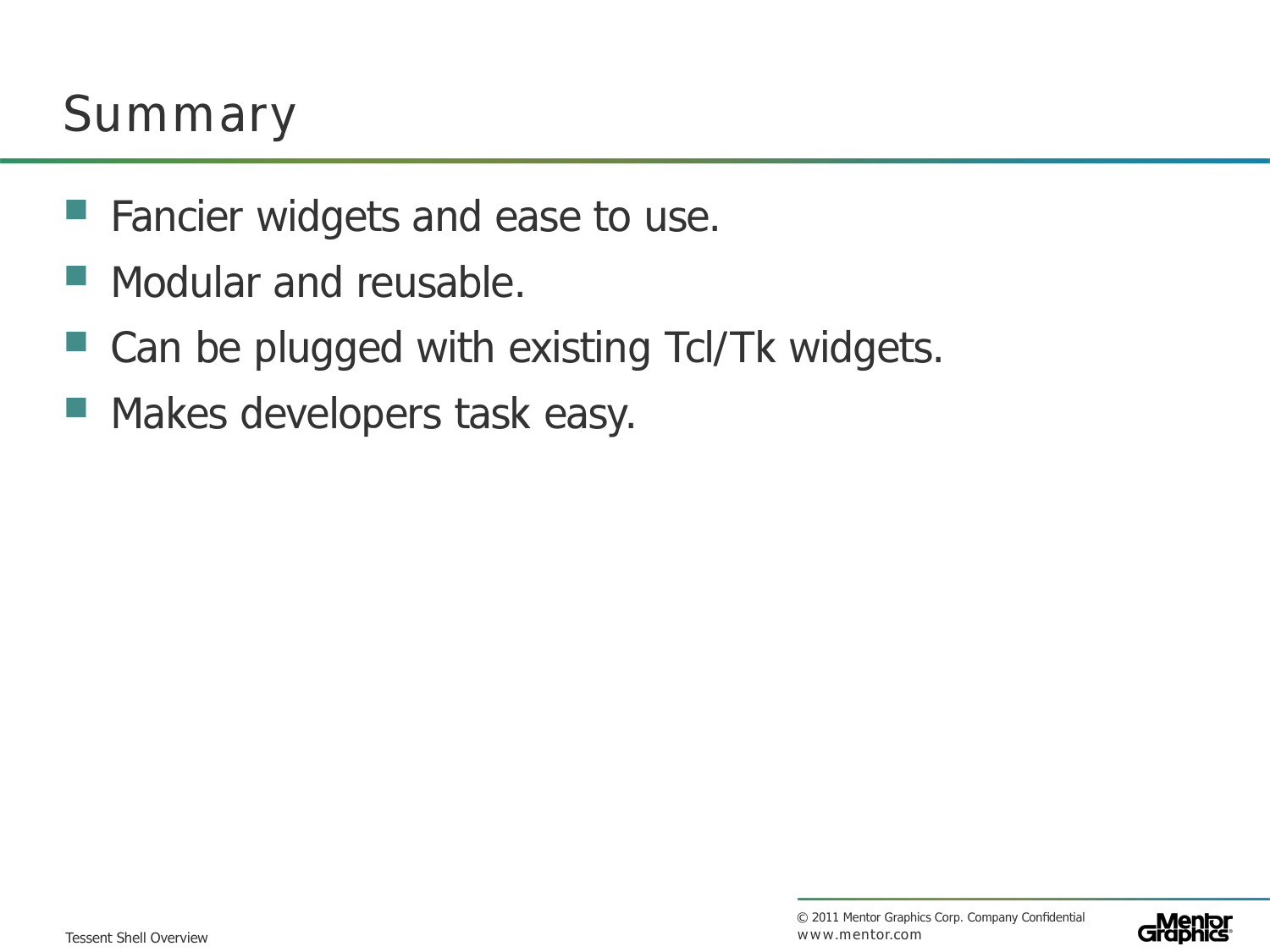

# Summary
Fancier widgets and ease to use.
Modular and reusable.
Can be plugged with existing Tcl/Tk widgets.
Makes developers task easy.
Tessent Shell Overview